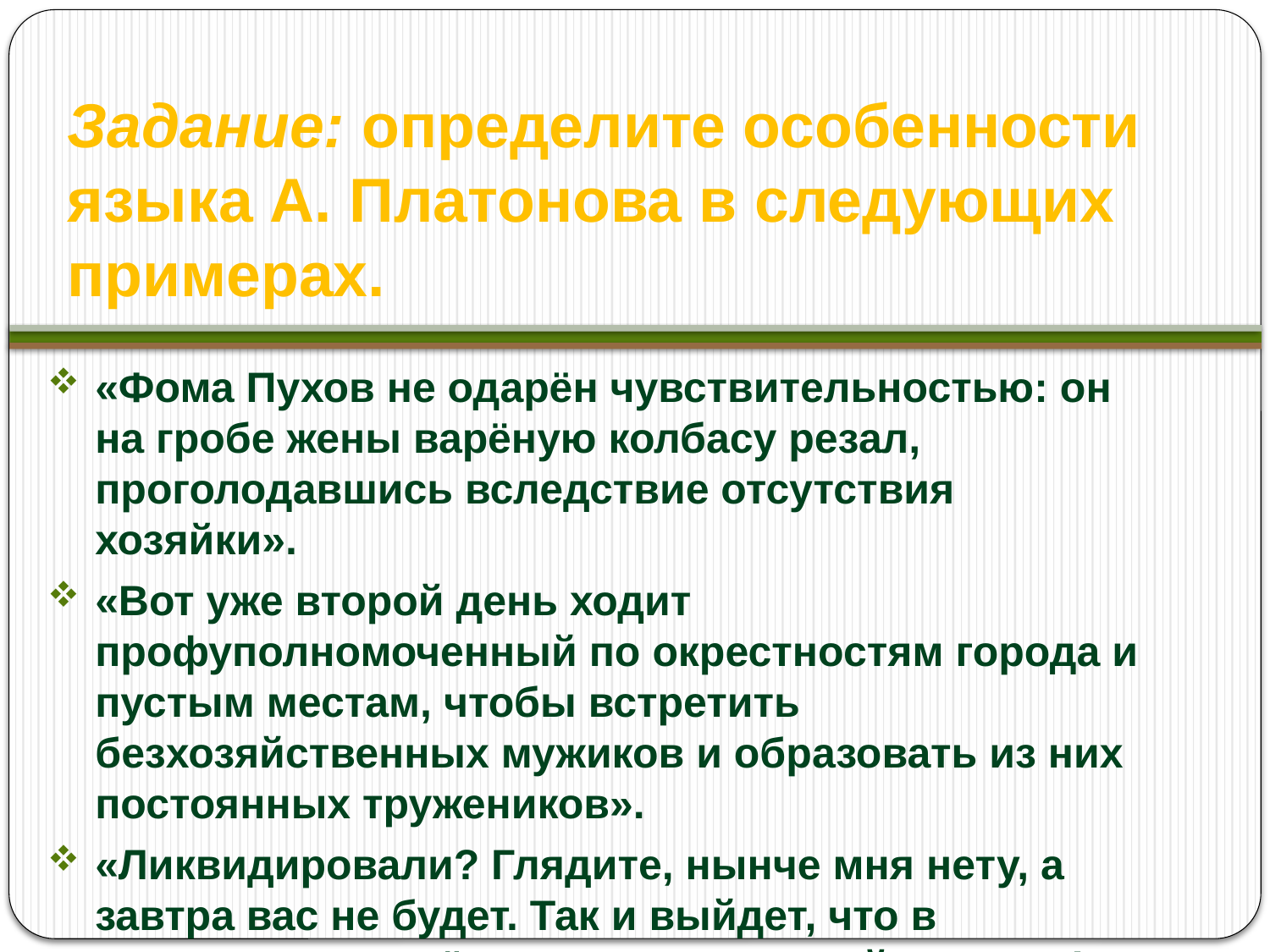

# Задание: определите особенности языка А. Платонова в следующих примерах.
«Фома Пухов не одарён чувствительностью: он на гробе жены варёную колбасу резал, проголодавшись вследствие отсутствия хозяйки».
«Вот уже второй день ходит профуполномоченный по окрестностям города и пустым местам, чтобы встретить безхозяйственных мужиков и образовать из них постоянных тружеников».
«Ликвидировали? Глядите, нынче мня нету, а завтра вас не будет. Так и выйдет, что в социализм придёт один ваш главный человек!»